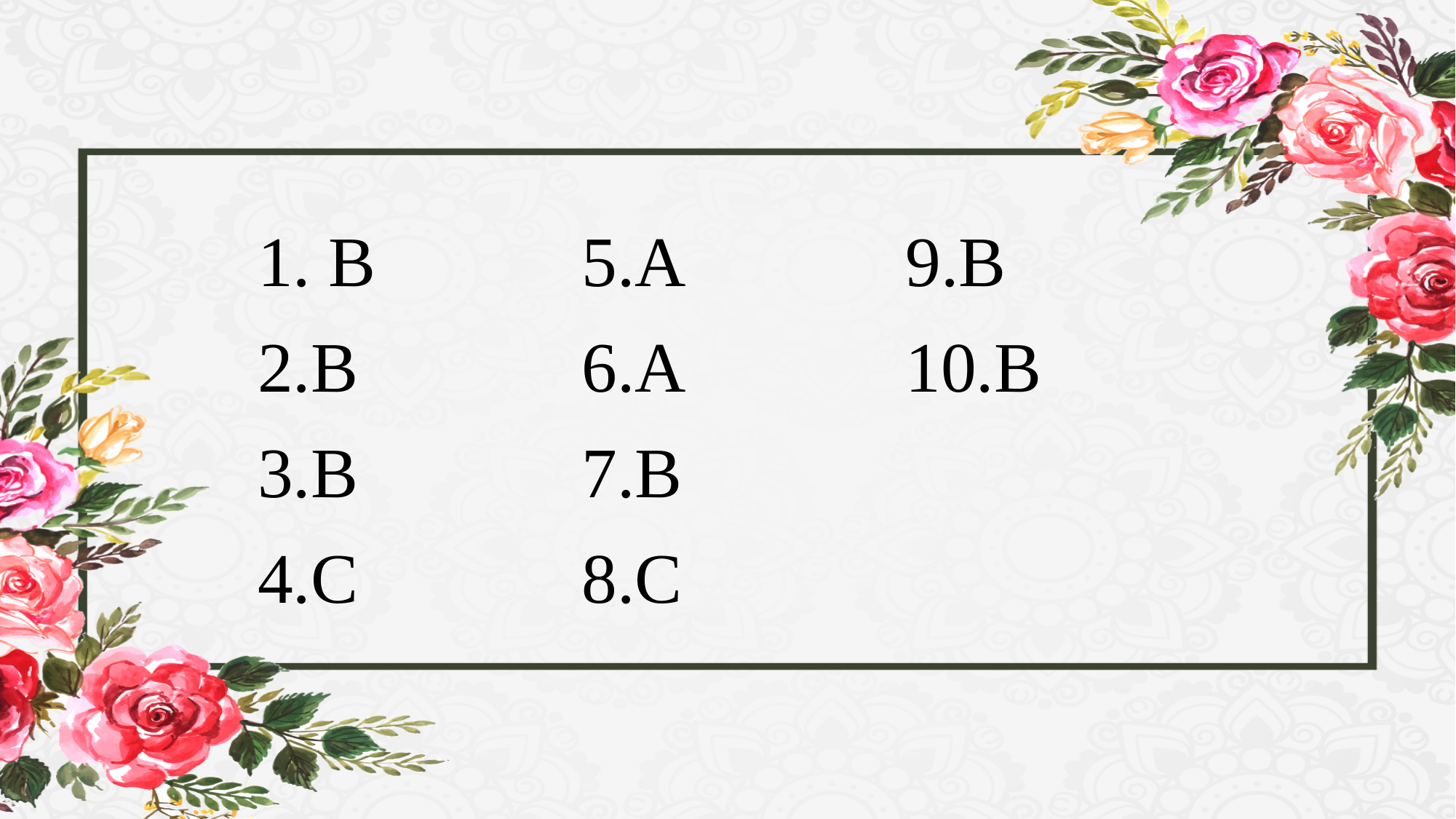

#
1. B
2.B
3.B
4.C
5.A
6.A
7.B
8.C
9.B
10.B